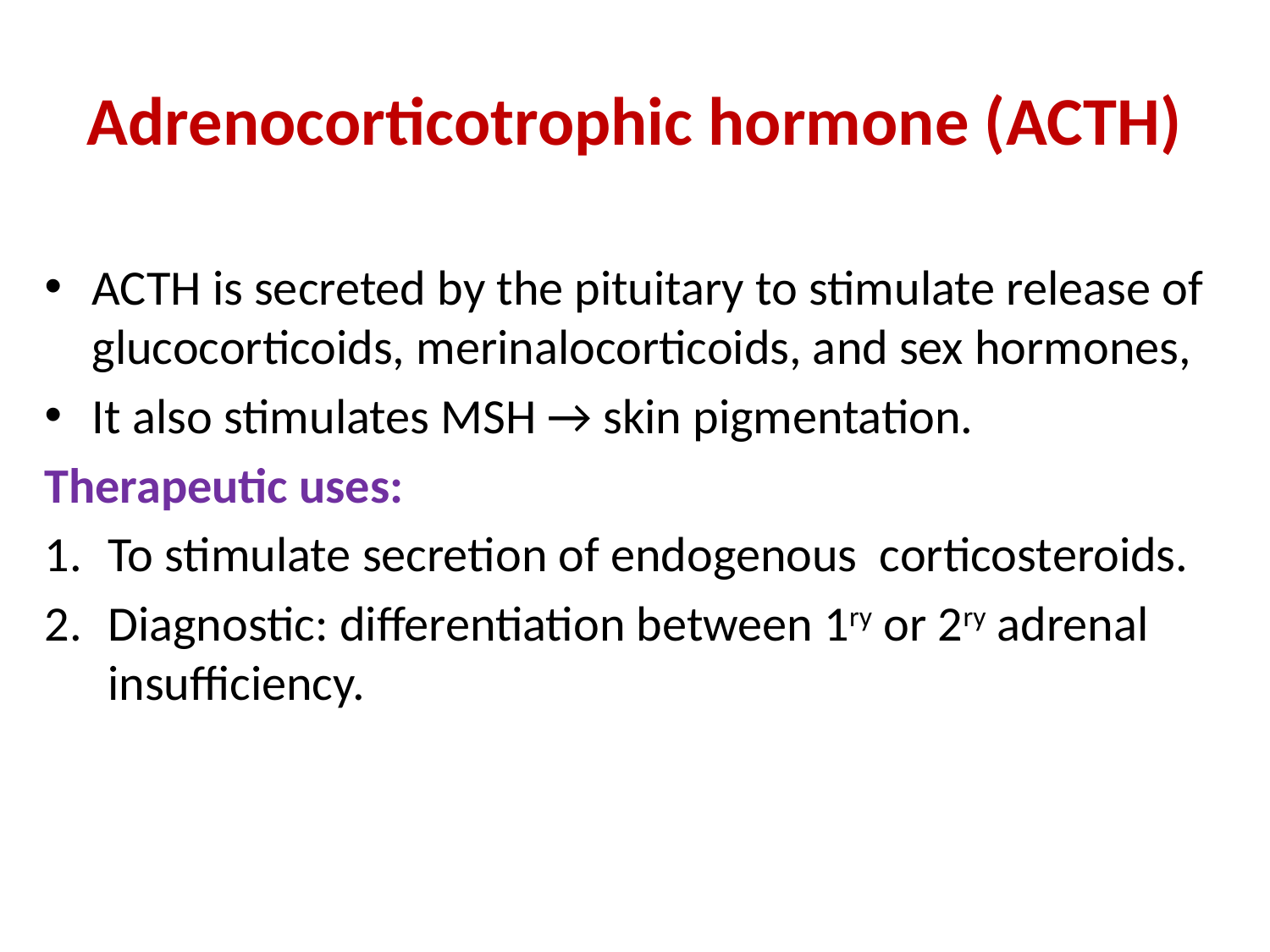

# Adrenocorticotrophic hormone (ACTH)
ACTH is secreted by the pituitary to stimulate release of glucocorticoids, merinalocorticoids, and sex hormones,
It also stimulates MSH → skin pigmentation.
Therapeutic uses:
To stimulate secretion of endogenous  corticosteroids.
Diagnostic: differentiation between 1ry or 2ry adrenal insufficiency.